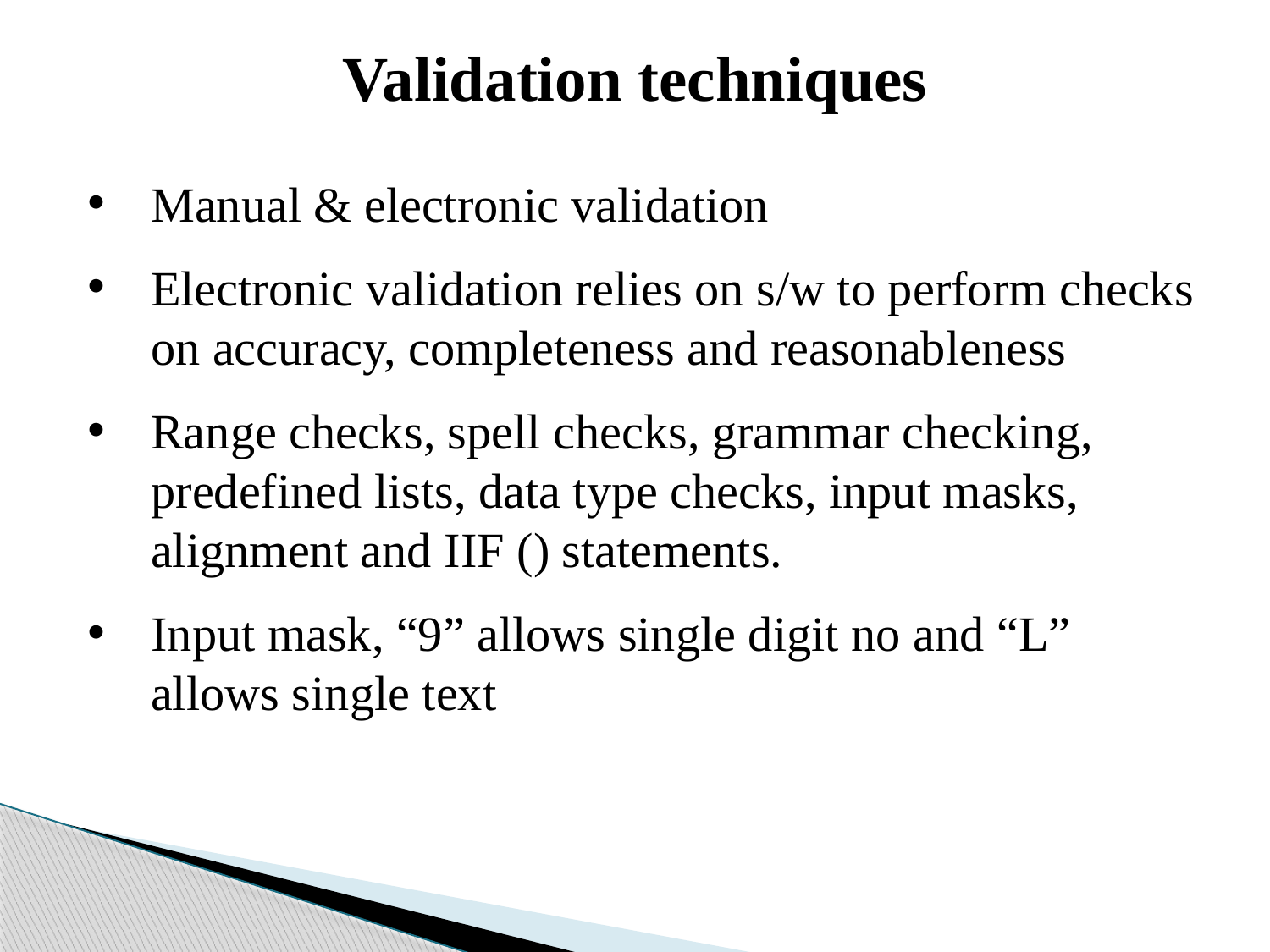

Validation techniques
Manual & electronic validation
Electronic validation relies on s/w to perform checks on accuracy, completeness and reasonableness
Range checks, spell checks, grammar checking, predefined lists, data type checks, input masks, alignment and IIF () statements.
Input mask, “9” allows single digit no and “L” allows single text